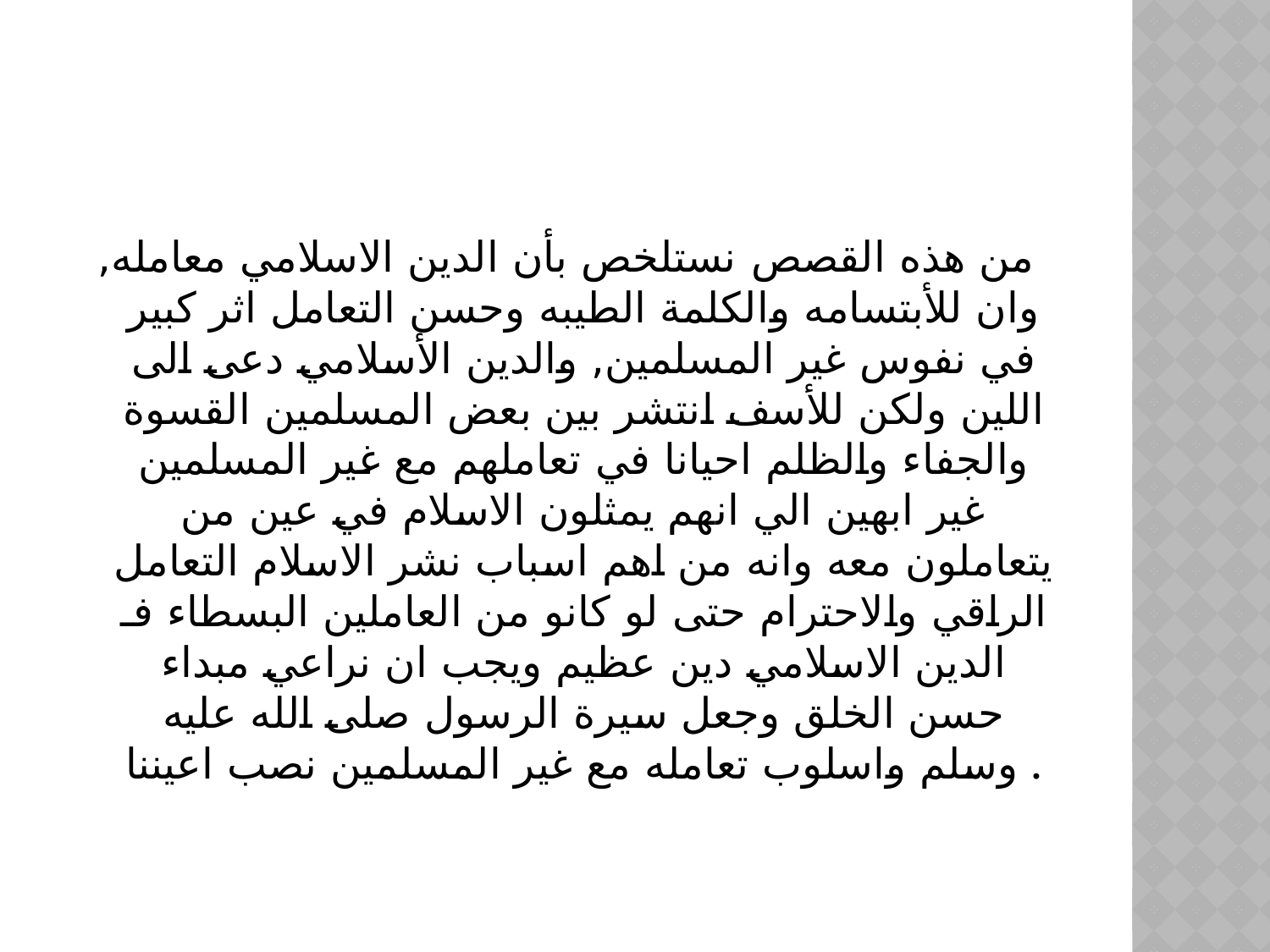

#
من هذه القصص نستلخص بأن الدين الاسلامي معامله, وان للأبتسامه والكلمة الطيبه وحسن التعامل اثر كبير في نفوس غير المسلمين, والدين الأسلامي دعى الى اللين ولكن للأسف انتشر بين بعض المسلمين القسوة والجفاء والظلم احيانا في تعاملهم مع غير المسلمين غير ابهين الي انهم يمثلون الاسلام في عين من يتعاملون معه وانه من اهم اسباب نشر الاسلام التعامل الراقي والاحترام حتى لو كانو من العاملين البسطاء فـ الدين الاسلامي دين عظيم ويجب ان نراعي مبداء حسن الخلق وجعل سيرة الرسول صلى الله عليه وسلم واسلوب تعامله مع غير المسلمين نصب اعيننا .